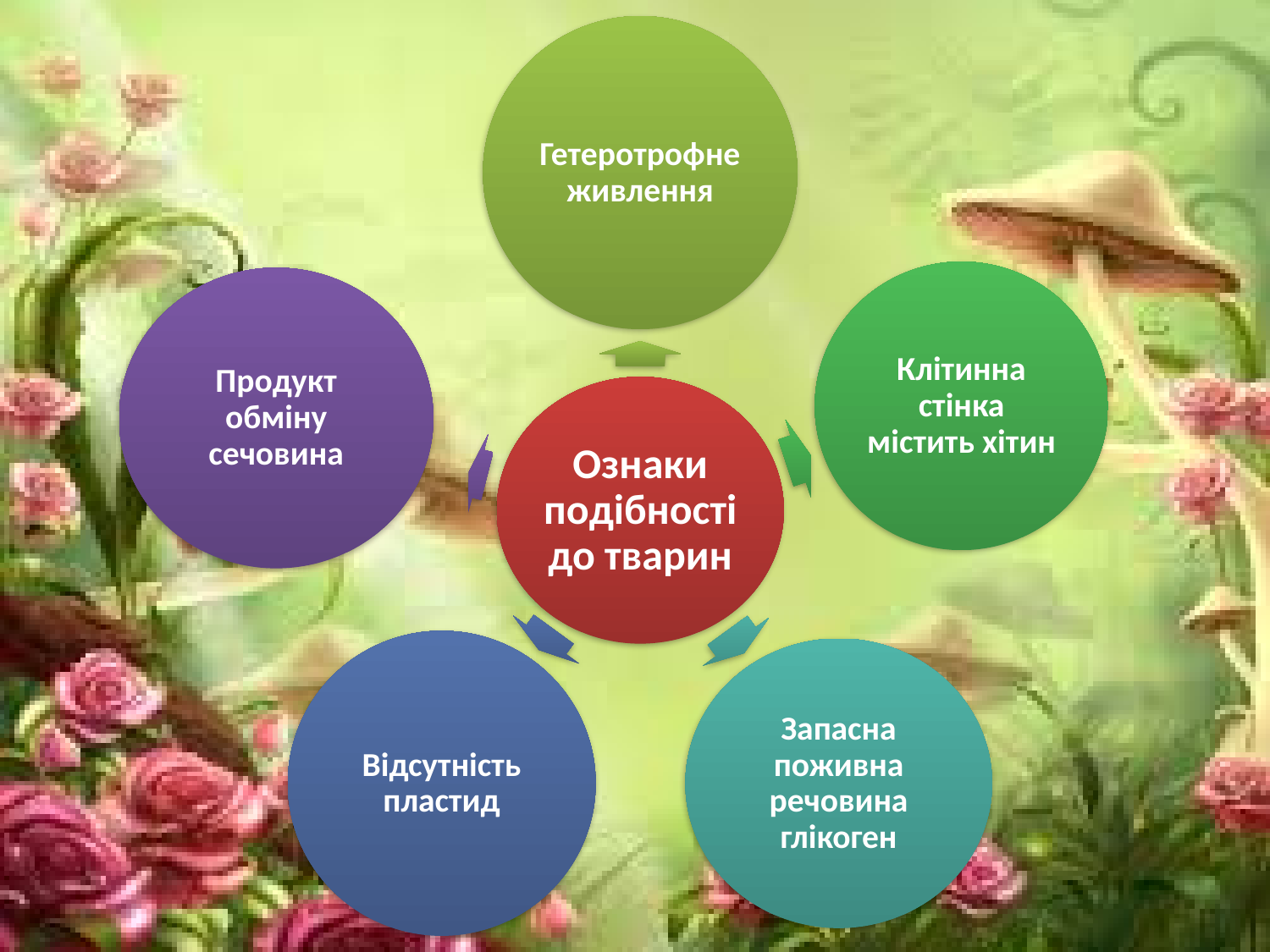

Ознаки подібності до тварин

Гетеротрофне живлення

Клітинна стінка містить хітин

Запасна поживна речовина глікоген

Відсутність пластид

Продукт обміну сечовина